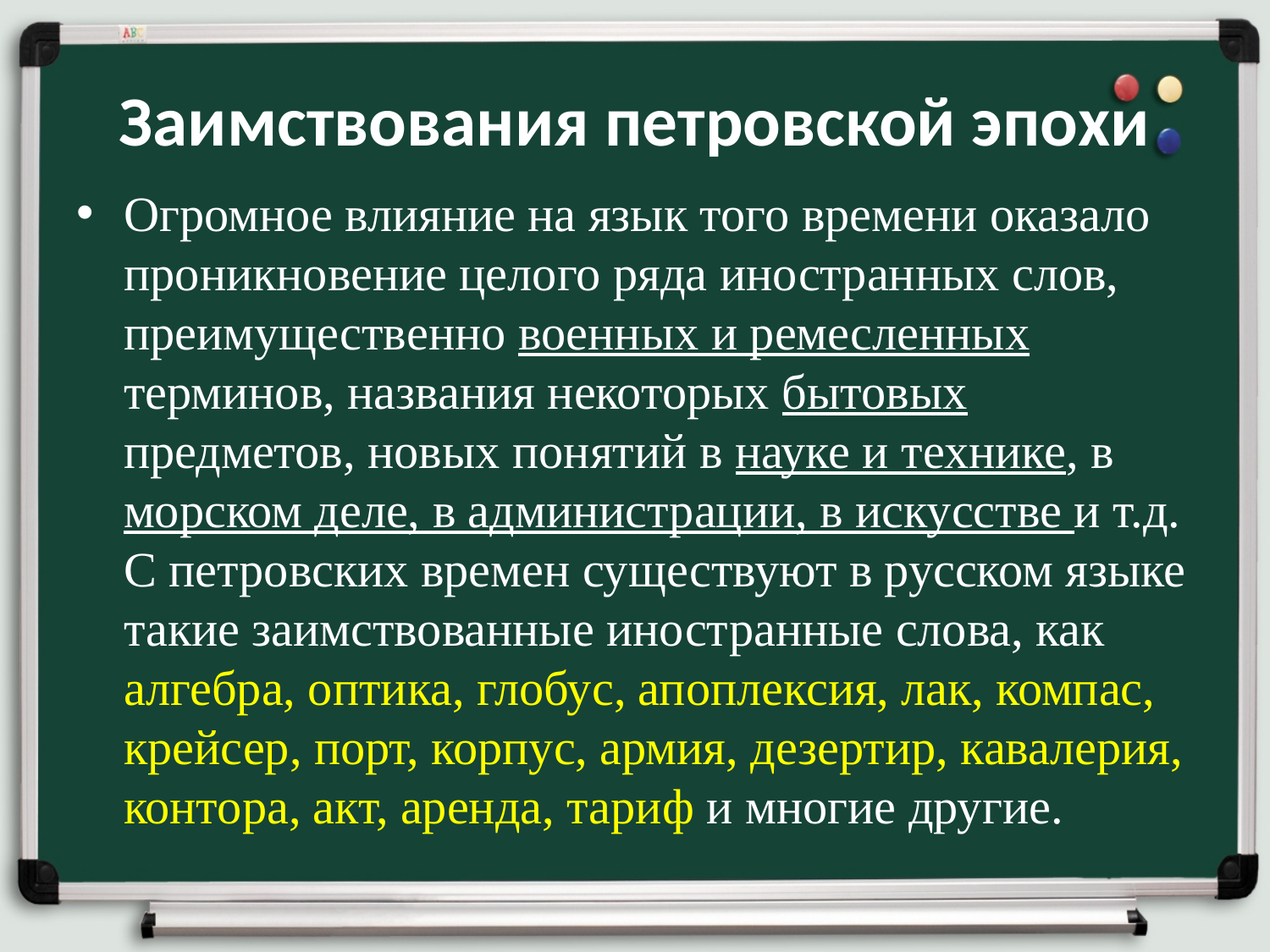

# Заимствования петровской эпохи
Огромное влияние на язык того времени оказало проникновение целого ряда иностранных слов, преимущественно военных и ремесленных терминов, названия некоторых бытовых предметов, новых понятий в науке и технике, в морском деле, в администрации, в искусстве и т.д. С петровских времен существуют в русском языке такие заимствованные иностранные слова, как алгебра, оптика, глобус, апоплексия, лак, компас, крейсер, порт, корпус, армия, дезертир, кавалерия, контора, акт, аренда, тариф и многие другие.